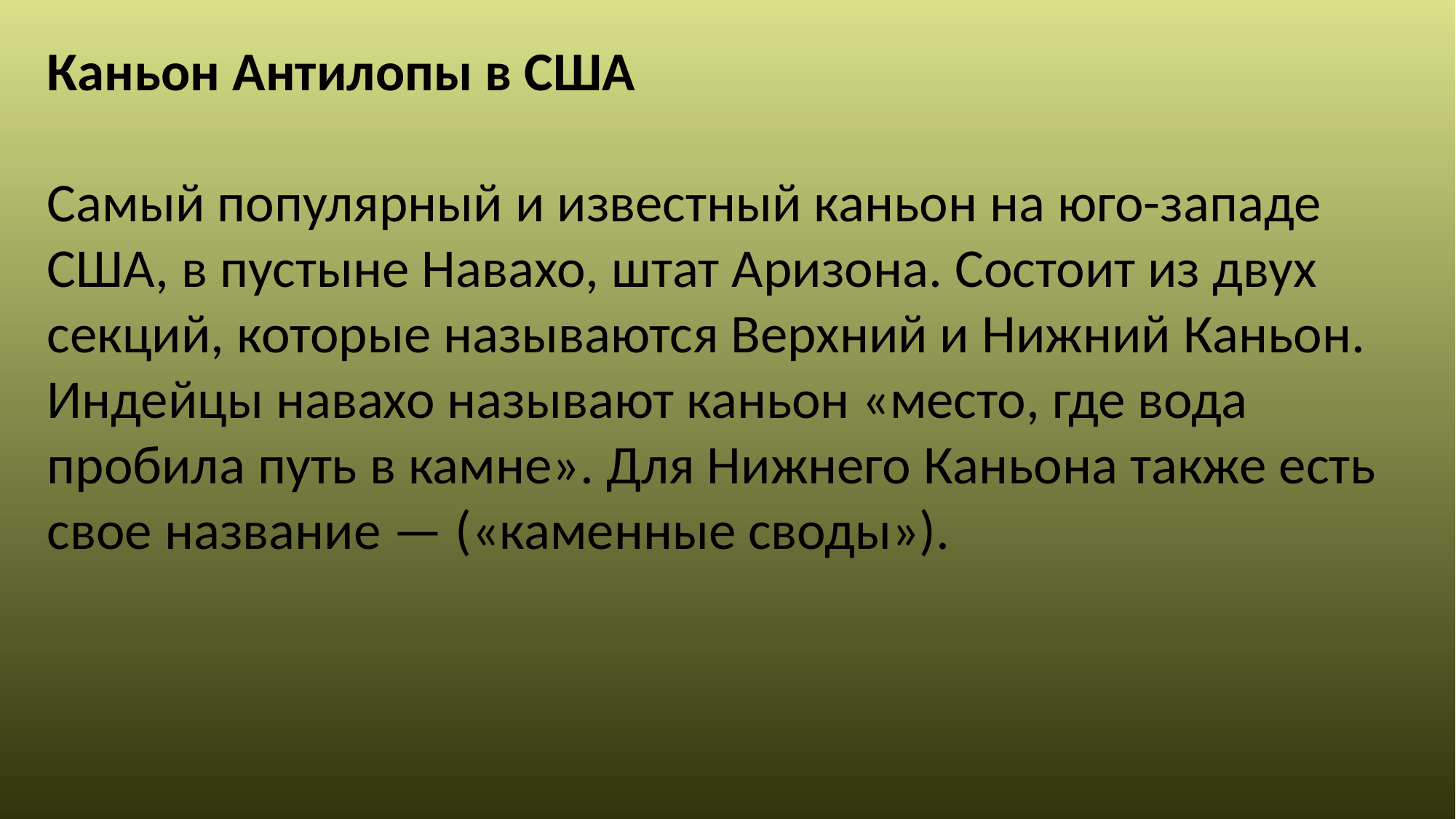

Каньон Антилопы в США
Самый популярный и известный каньон на юго-западе США, в пустыне Навахо, штат Аризона. Состоит из двух секций, которые называются Верхний и Нижний Каньон. Индейцы навахо называют каньон «место, где вода пробила путь в камне». Для Нижнего Каньона также есть свое название — («каменные своды»).